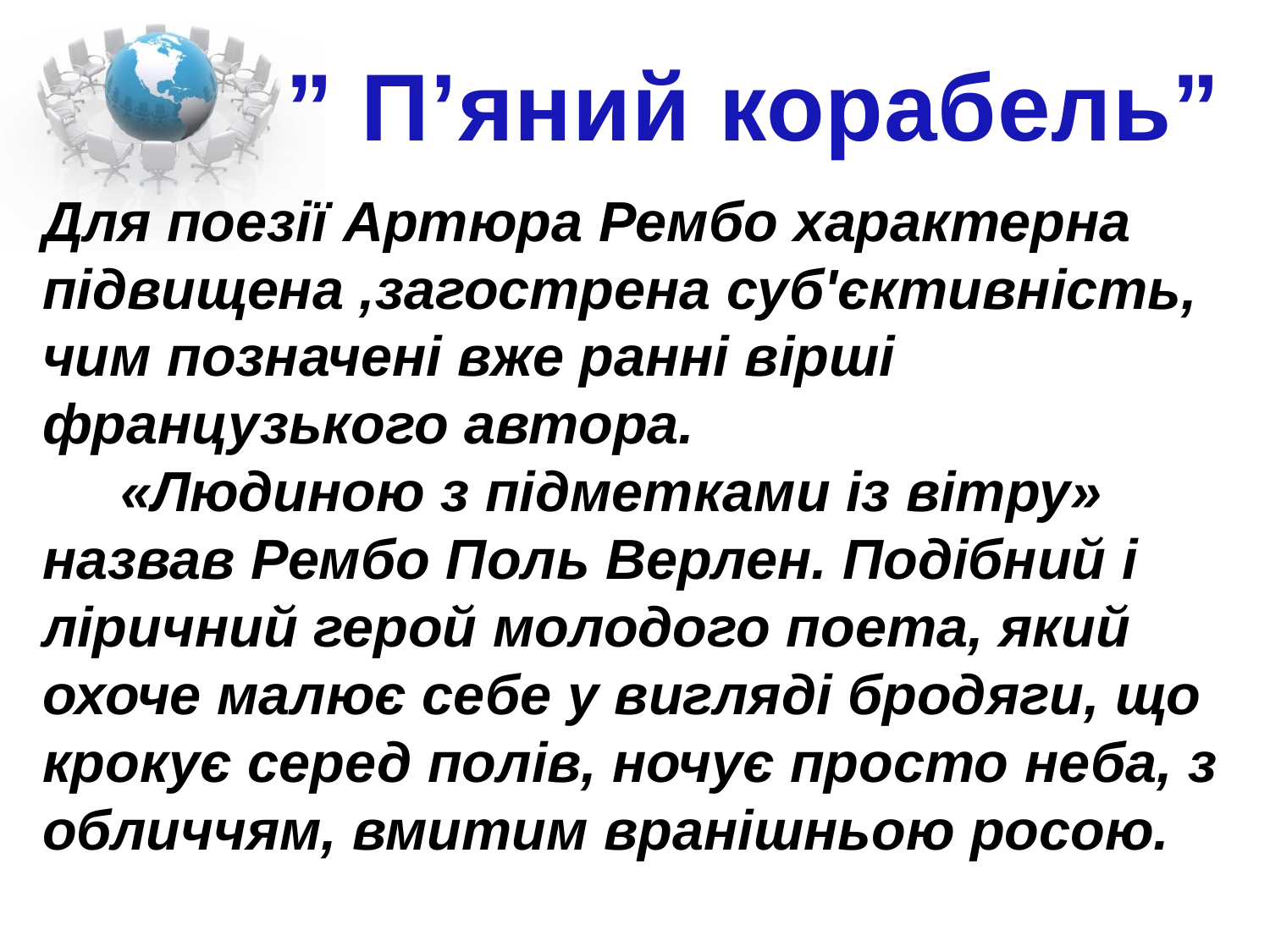

” П’яний корабель”
Для поезії Артюра Рембо характерна підвищена ,загострена суб'єктивність, чим позначені вже ранні вірші французького автора.
     «Людиною з підметками із вітру» назвав Рембо Поль Верлен. Подібний і ліричний герой молодого поета, який охоче малює себе у вигляді бродяги, що крокує серед полів, ночує просто неба, з обличчям, вмитим вранішньою росою.